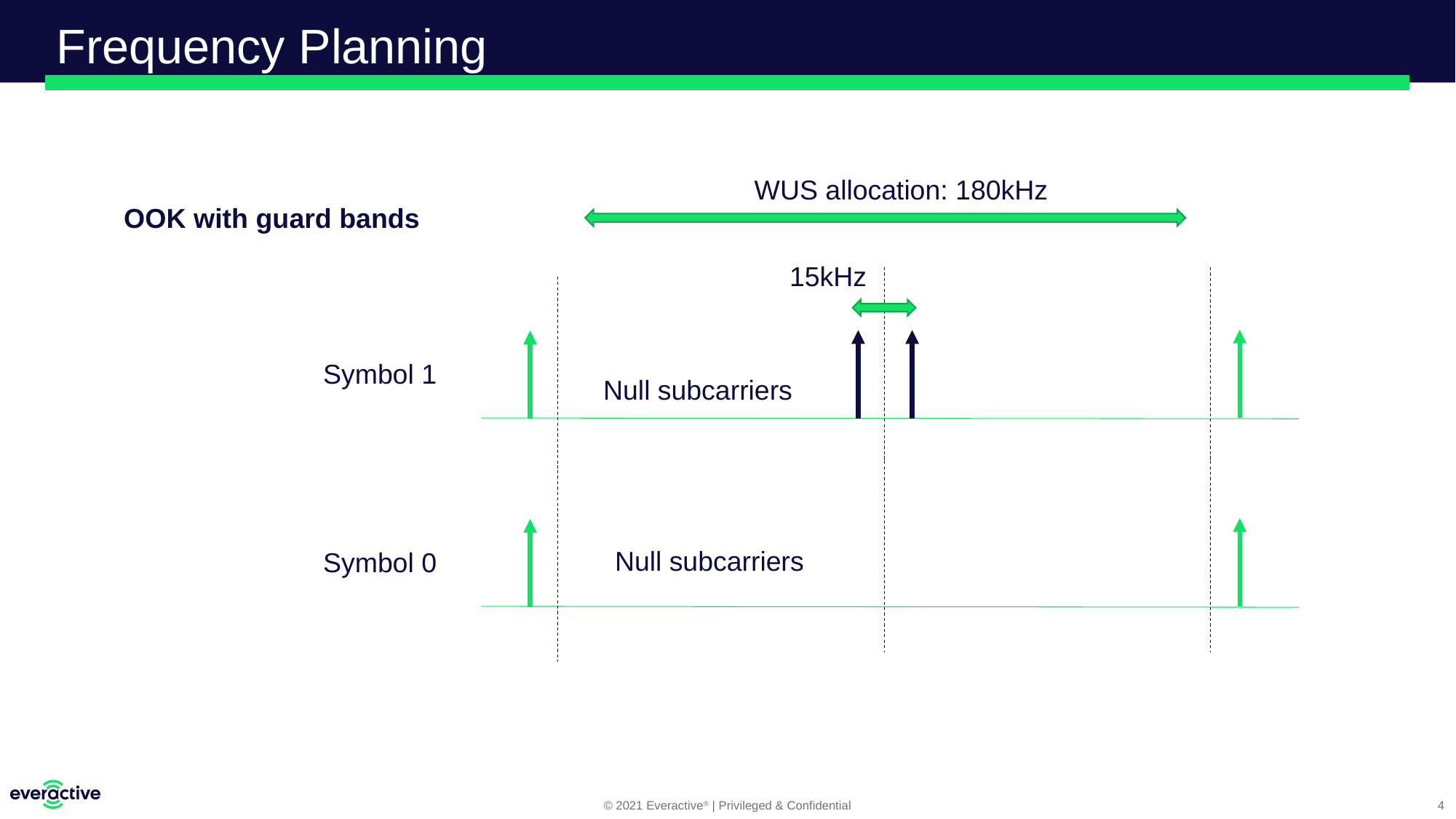

# Frequency Planning
WUS allocation: 180kHz
OOK with guard bands

15kHz

Symbol 1
Null subcarriers
Null subcarriers
Symbol 0